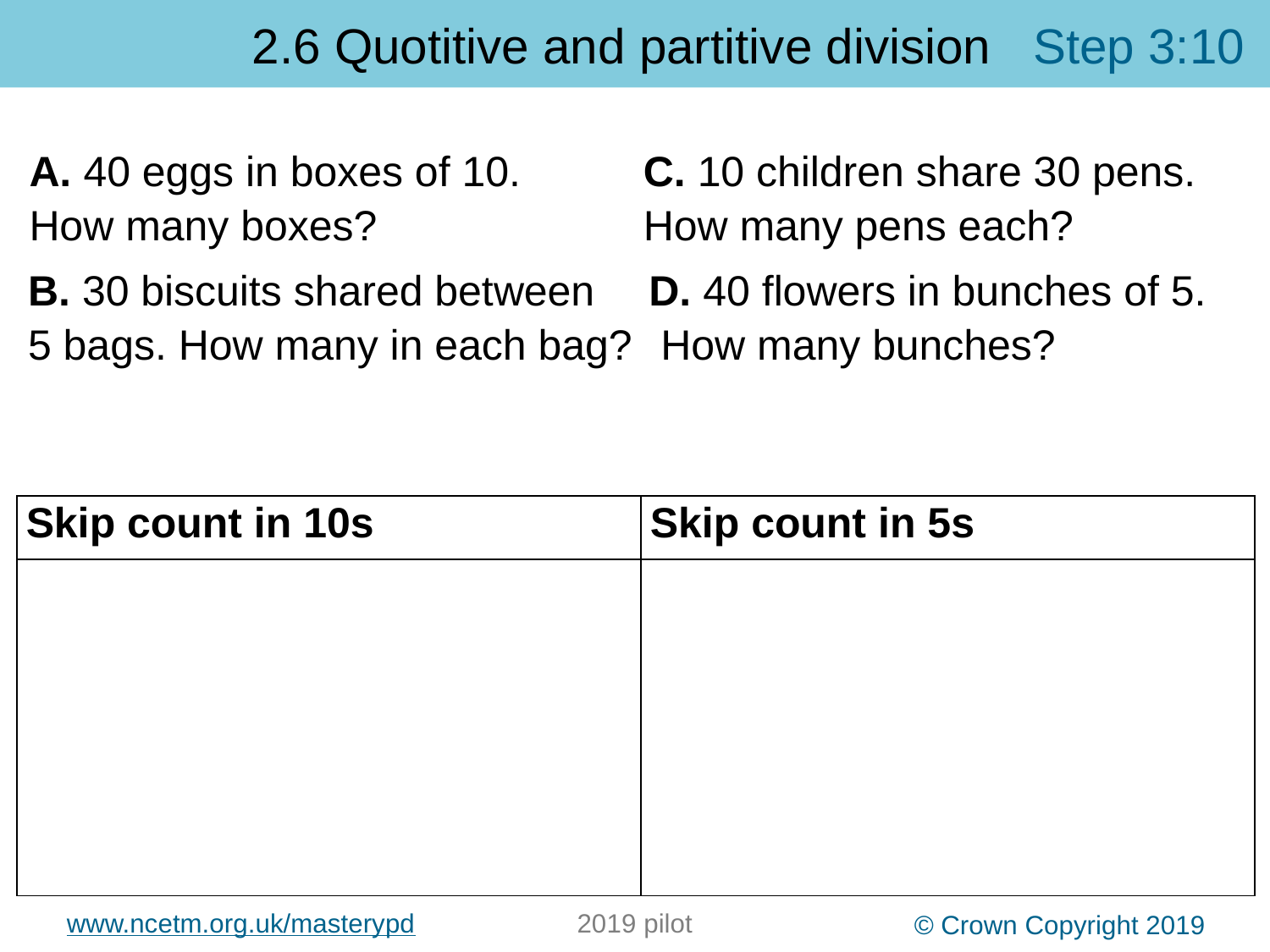

2.6 Quotitive and partitive division   Step 3:10
A. 40 eggs in boxes of 10.
How many boxes?
C. 10 children share 30 pens.
How many pens each?
B. 30 biscuits shared between
5 bags. How many in each bag?
D. 40 flowers in bunches of 5.
 How many bunches?
| Skip count in 10s | Skip count in 5s |
| --- | --- |
|  |  |